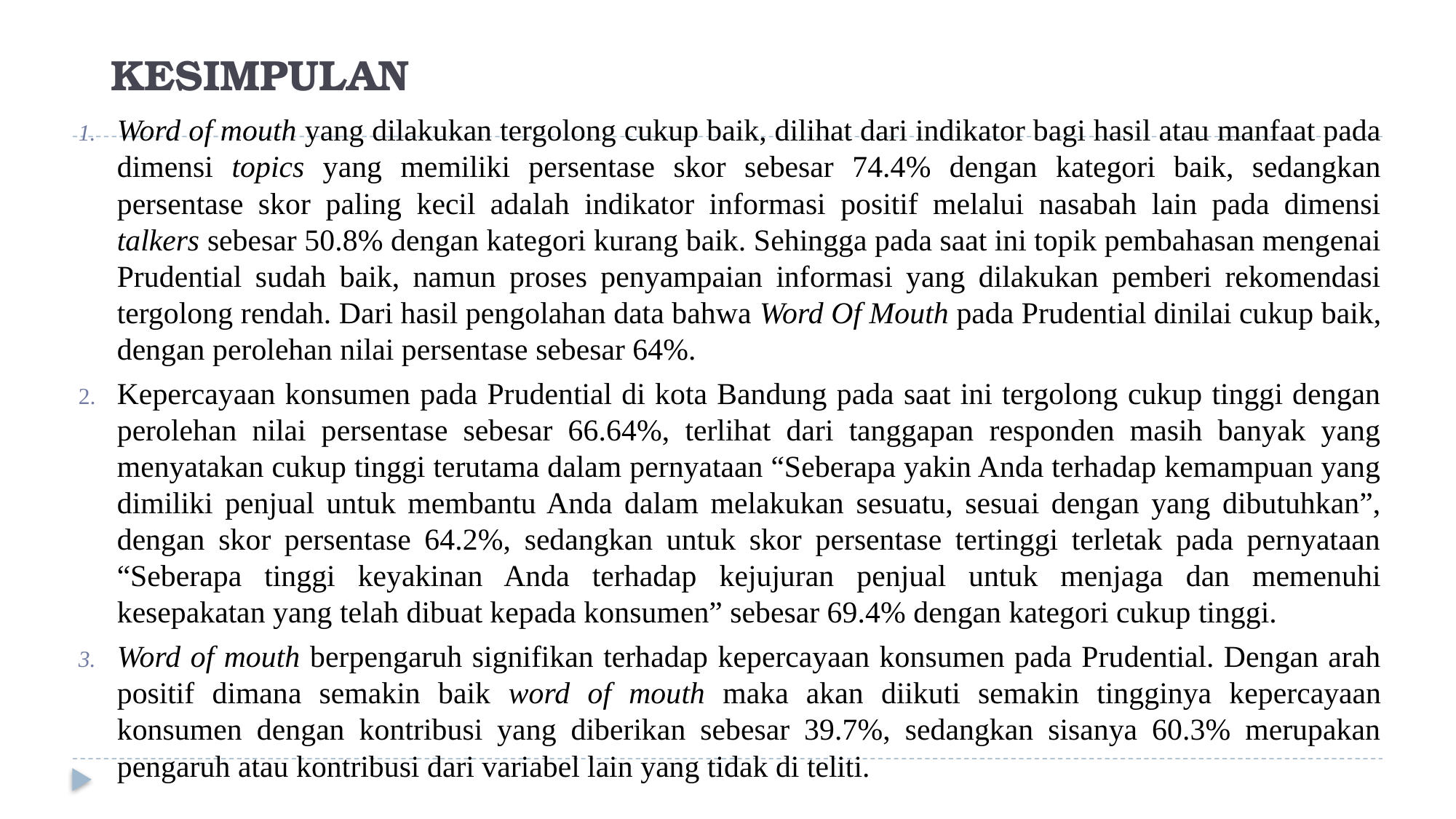

# KESIMPULAN
Word of mouth yang dilakukan tergolong cukup baik, dilihat dari indikator bagi hasil atau manfaat pada dimensi topics yang memiliki persentase skor sebesar 74.4% dengan kategori baik, sedangkan persentase skor paling kecil adalah indikator informasi positif melalui nasabah lain pada dimensi talkers sebesar 50.8% dengan kategori kurang baik. Sehingga pada saat ini topik pembahasan mengenai Prudential sudah baik, namun proses penyampaian informasi yang dilakukan pemberi rekomendasi tergolong rendah. Dari hasil pengolahan data bahwa Word Of Mouth pada Prudential dinilai cukup baik, dengan perolehan nilai persentase sebesar 64%.
Kepercayaan konsumen pada Prudential di kota Bandung pada saat ini tergolong cukup tinggi dengan perolehan nilai persentase sebesar 66.64%, terlihat dari tanggapan responden masih banyak yang menyatakan cukup tinggi terutama dalam pernyataan “Seberapa yakin Anda terhadap kemampuan yang dimiliki penjual untuk membantu Anda dalam melakukan sesuatu, sesuai dengan yang dibutuhkan”, dengan skor persentase 64.2%, sedangkan untuk skor persentase tertinggi terletak pada pernyataan “Seberapa tinggi keyakinan Anda terhadap kejujuran penjual untuk menjaga dan memenuhi kesepakatan yang telah dibuat kepada konsumen” sebesar 69.4% dengan kategori cukup tinggi.
Word of mouth berpengaruh signifikan terhadap kepercayaan konsumen pada Prudential. Dengan arah positif dimana semakin baik word of mouth maka akan diikuti semakin tingginya kepercayaan konsumen dengan kontribusi yang diberikan sebesar 39.7%, sedangkan sisanya 60.3% merupakan pengaruh atau kontribusi dari variabel lain yang tidak di teliti.